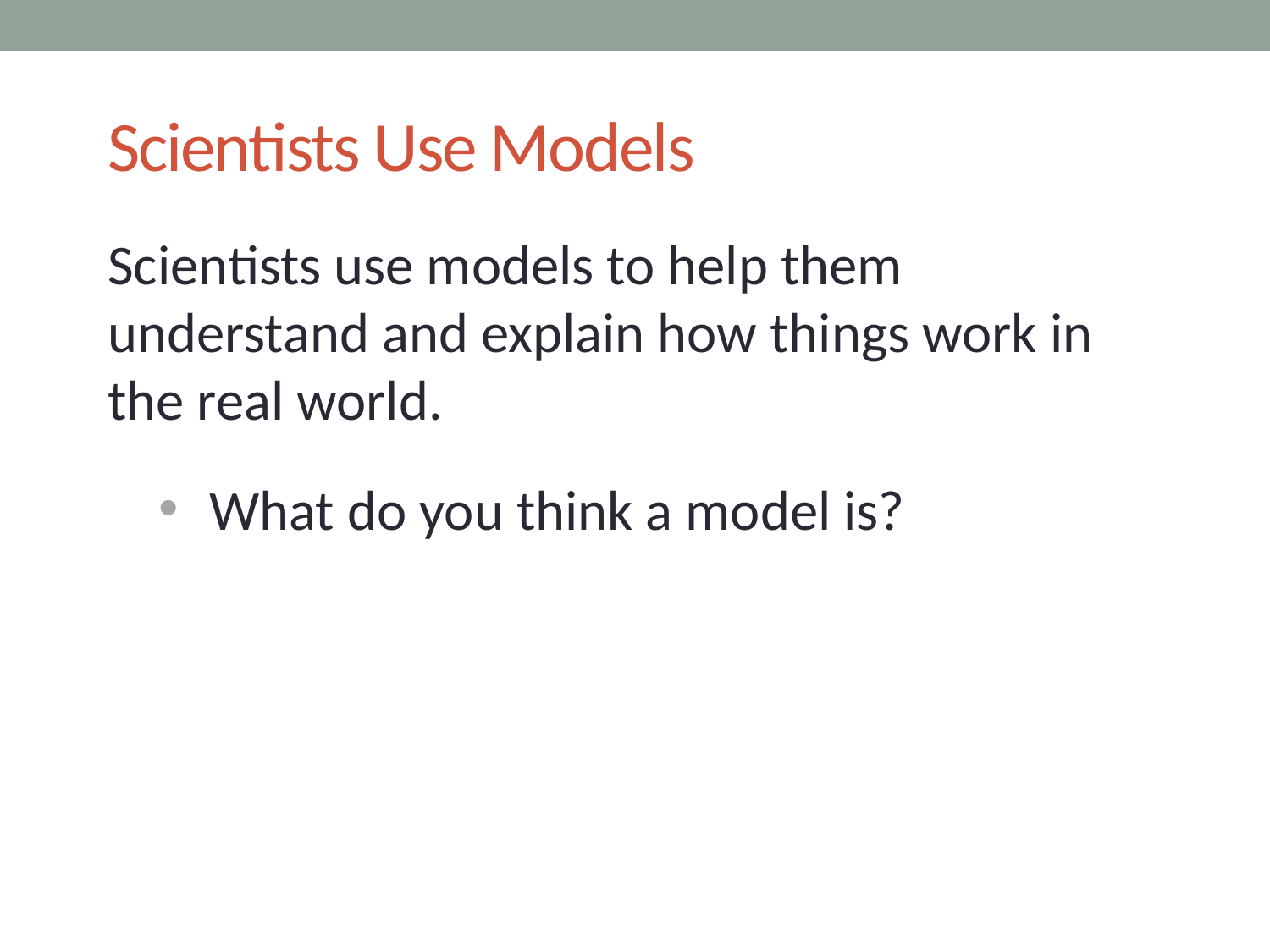

# Scientists Use Models
Scientists use models to help them understand and explain how things work in the real world.
What do you think a model is?